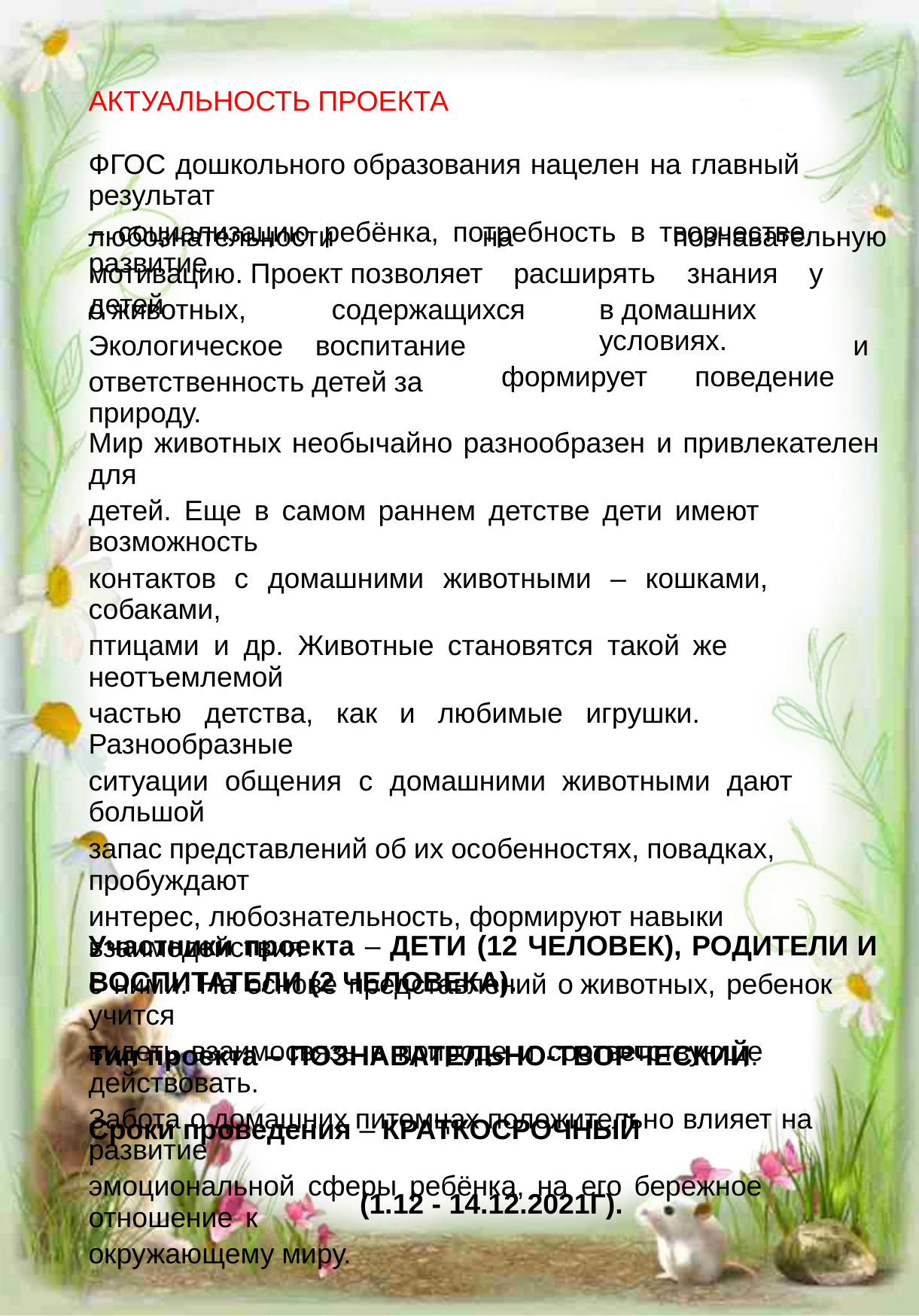

АКТУАЛЬНОСТЬ ПРОЕКТА
ФГОС дошкольного образования нацелен на главный результат
– социализацию ребёнка, потребность в творчестве, развитие
любознательности,
на
познавательную
мотивацию. Проект позволяет расширять знания у детей
о животных,
Экологическое
содержащихся
воспитание
в домашних условиях.
формирует поведение
и
ответственность детей за природу.
Мир животных необычайно разнообразен и привлекателен для
детей. Еще в самом раннем детстве дети имеют возможность
контактов с домашними животными – кошками, собаками,
птицами и др. Животные становятся такой же неотъемлемой
частью детства, как и любимые игрушки. Разнообразные
ситуации общения с домашними животными дают большой
запас представлений об их особенностях, повадках, пробуждают
интерес, любознательность, формируют навыки взаимодействия
с ними. На основе представлений о животных, ребенок учится
видеть взаимосвязь в природе и соответствующе действовать.
Забота о домашних питомцах положительно влияет на развитие
эмоциональной сферы ребёнка, на его бережное отношение к
окружающему миру.
Участники проекта – ДЕТИ (12 ЧЕЛОВЕК), РОДИТЕЛИ И
ВОСПИТАТЕЛИ (2 ЧЕЛОВЕКА).
Тип проекта – ПОЗНАВАТЕЛЬНО-ТВОРЧЕСКИЙ.
Сроки проведения – КРАТКОСРОЧНЫЙ
(1.12 - 14.12.2021Г).